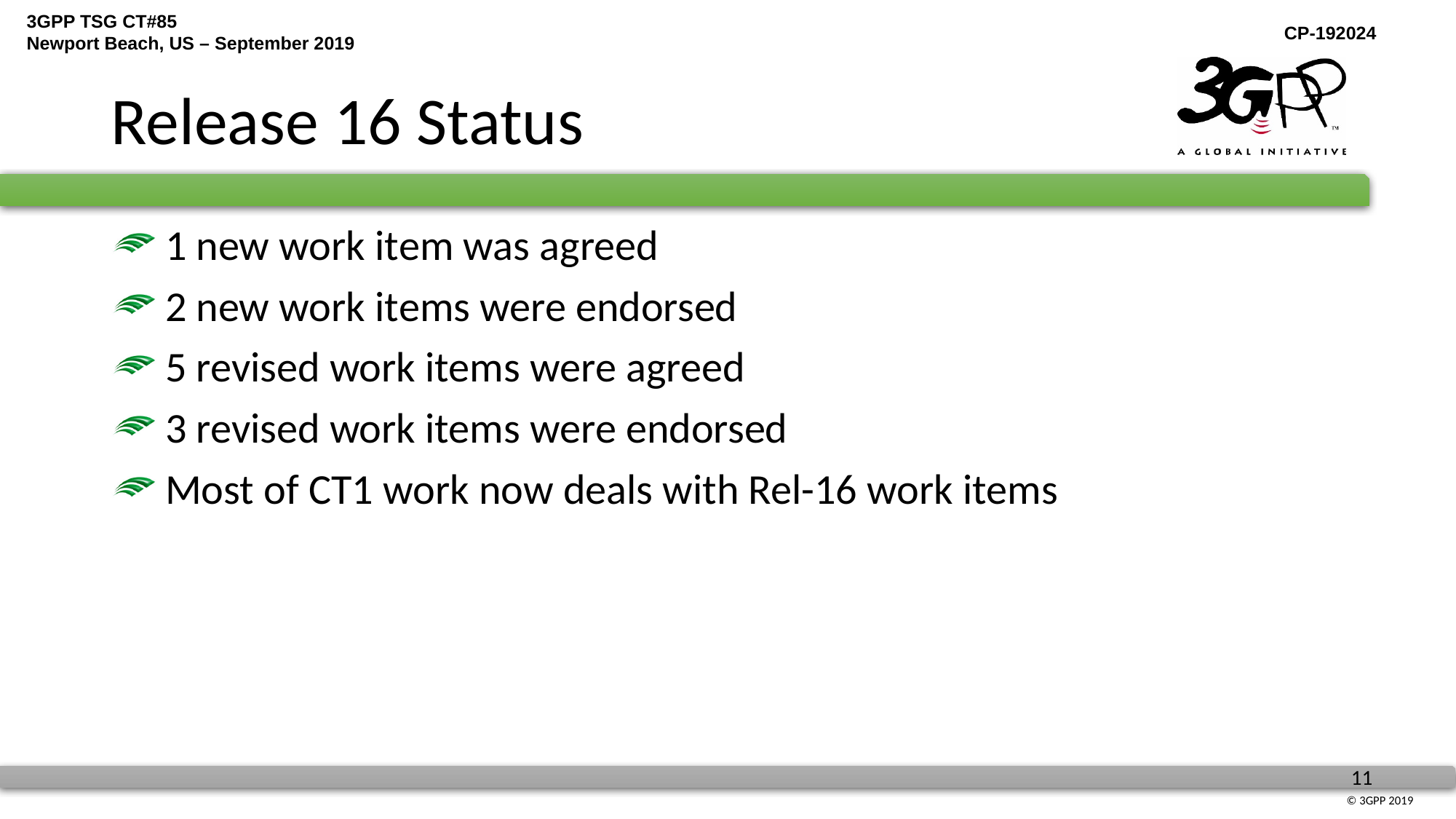

# Release 16 Status
 1 new work item was agreed
 2 new work items were endorsed
 5 revised work items were agreed
 3 revised work items were endorsed
 Most of CT1 work now deals with Rel-16 work items